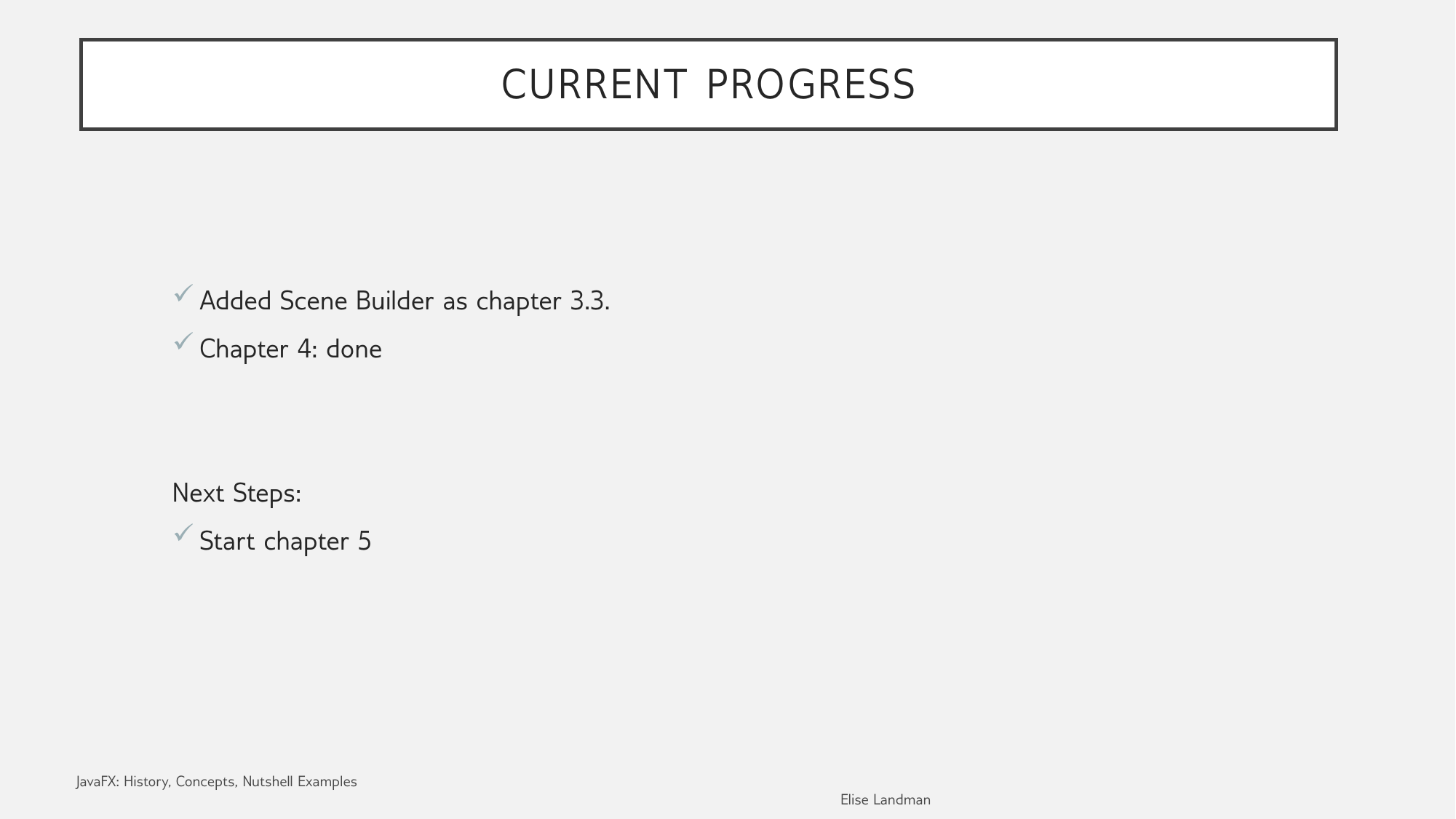

# Current Progress

Added Scene Builder as chapter 3.3.
Chapter 4: done

Next Steps:
Start chapter 5
JavaFX: History, Concepts, Nutshell Examples																	Elise Landman